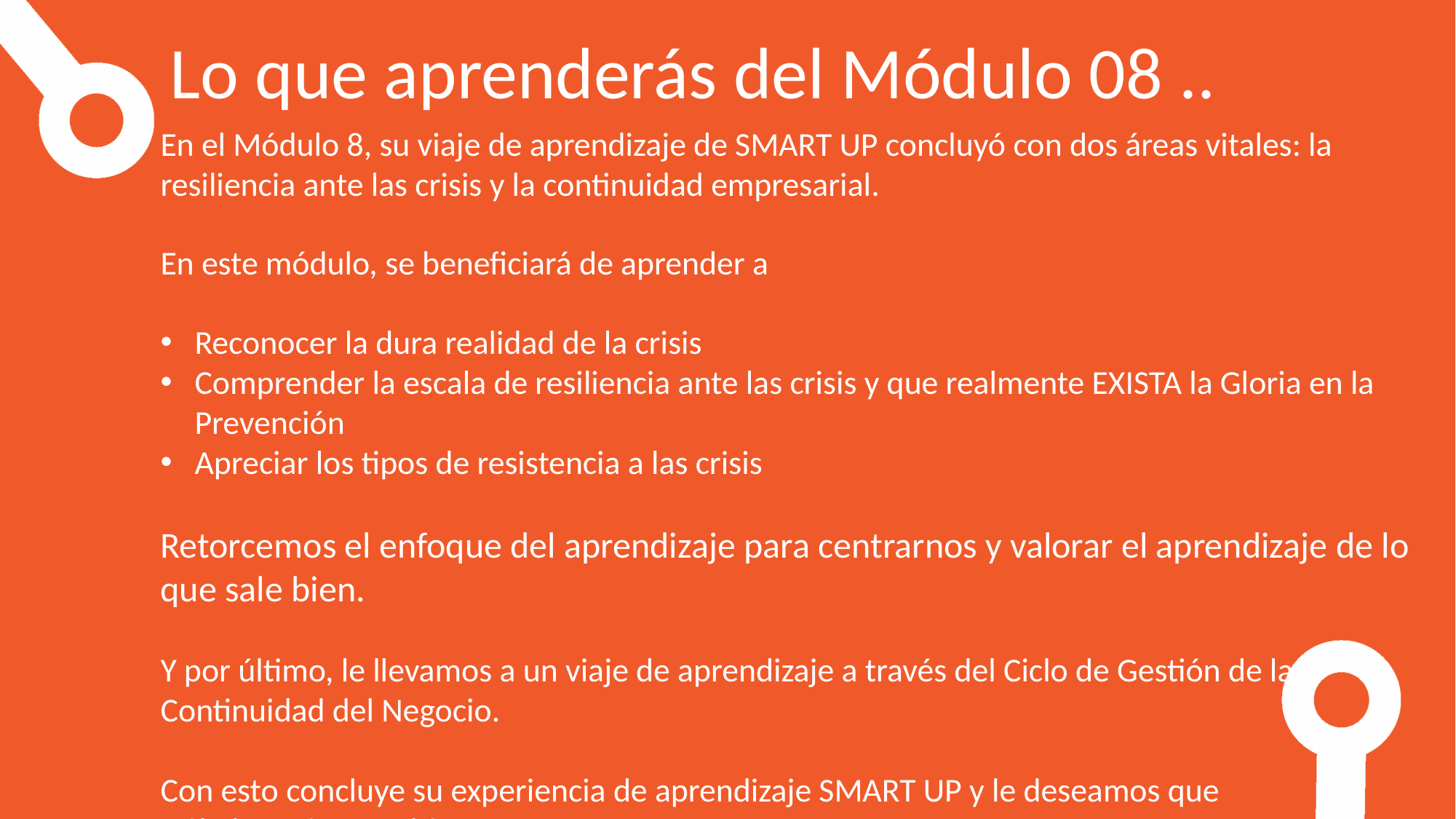

Lo que aprenderás del Módulo 08 ..
En el Módulo 8, su viaje de aprendizaje de SMART UP concluyó con dos áreas vitales: la resiliencia ante las crisis y la continuidad empresarial.

En este módulo, se beneficiará de aprender a

Reconocer la dura realidad de la crisis
Comprender la escala de resiliencia ante las crisis y que realmente EXISTA la Gloria en la Prevención
Apreciar los tipos de resistencia a las crisis

Retorcemos el enfoque del aprendizaje para centrarnos y valorar el aprendizaje de lo que sale bien.

Y por último, le llevamos a un viaje de aprendizaje a través del Ciclo de Gestión de la Continuidad del Negocio.

Con esto concluye su experiencia de aprendizaje SMART UP y le deseamos que
 sólo lo mejor en el futuro.